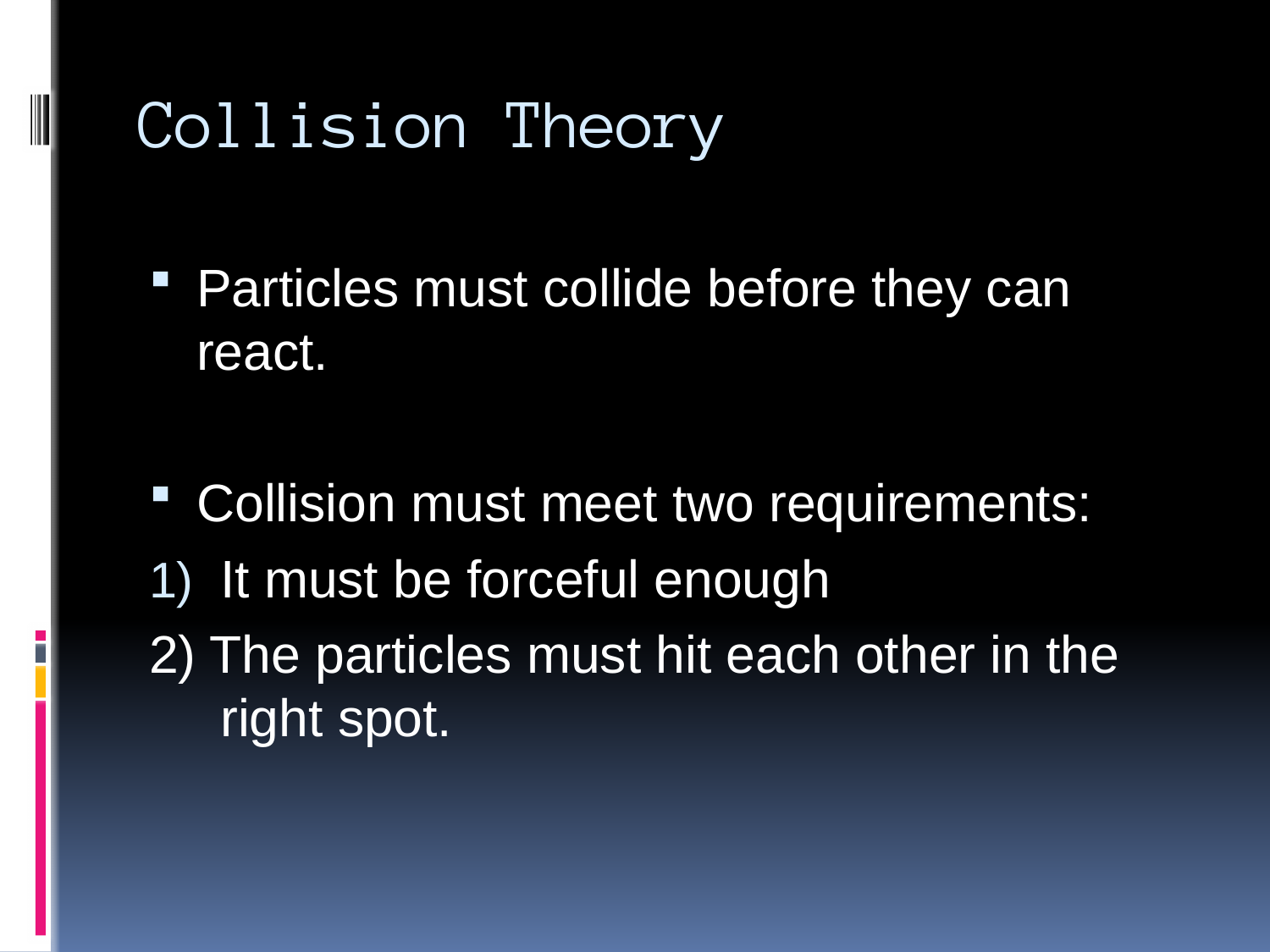

# Collision Theory
Particles must collide before they can react.

Collision must meet two requirements:
It must be forceful enough
2) The particles must hit each other in the right spot.